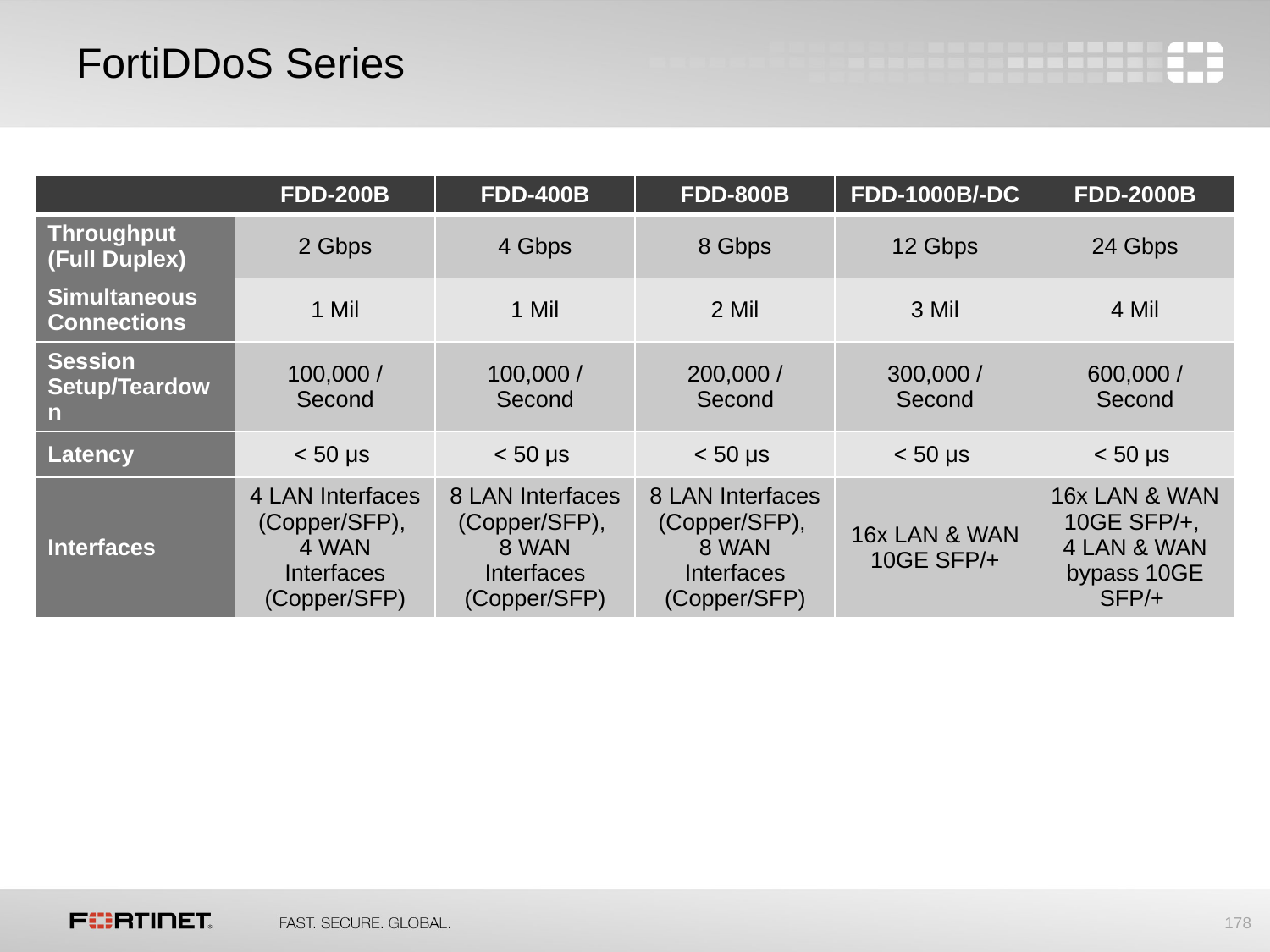

# FortiDDoS Series
|  | FDD-200B | FDD-400B | FDD-800B | FDD-1000B/-DC | FDD-2000B |
| --- | --- | --- | --- | --- | --- |
| Throughput (Full Duplex) | 2 Gbps | 4 Gbps | 8 Gbps | 12 Gbps | 24 Gbps |
| Simultaneous Connections | 1 Mil | 1 Mil | 2 Mil | 3 Mil | 4 Mil |
| Session Setup/Teardown | 100,000 / Second | 100,000 / Second | 200,000 / Second | 300,000 / Second | 600,000 / Second |
| Latency | < 50 μs | < 50 μs | < 50 μs | < 50 μs | < 50 μs |
| Interfaces | 4 LAN Interfaces (Copper/SFP), 4 WAN Interfaces (Copper/SFP) | 8 LAN Interfaces (Copper/SFP), 8 WAN Interfaces (Copper/SFP) | 8 LAN Interfaces (Copper/SFP), 8 WAN Interfaces (Copper/SFP) | 16x LAN & WAN 10GE SFP/+ | 16x LAN & WAN 10GE SFP/+, 4 LAN & WAN bypass 10GE SFP/+ |